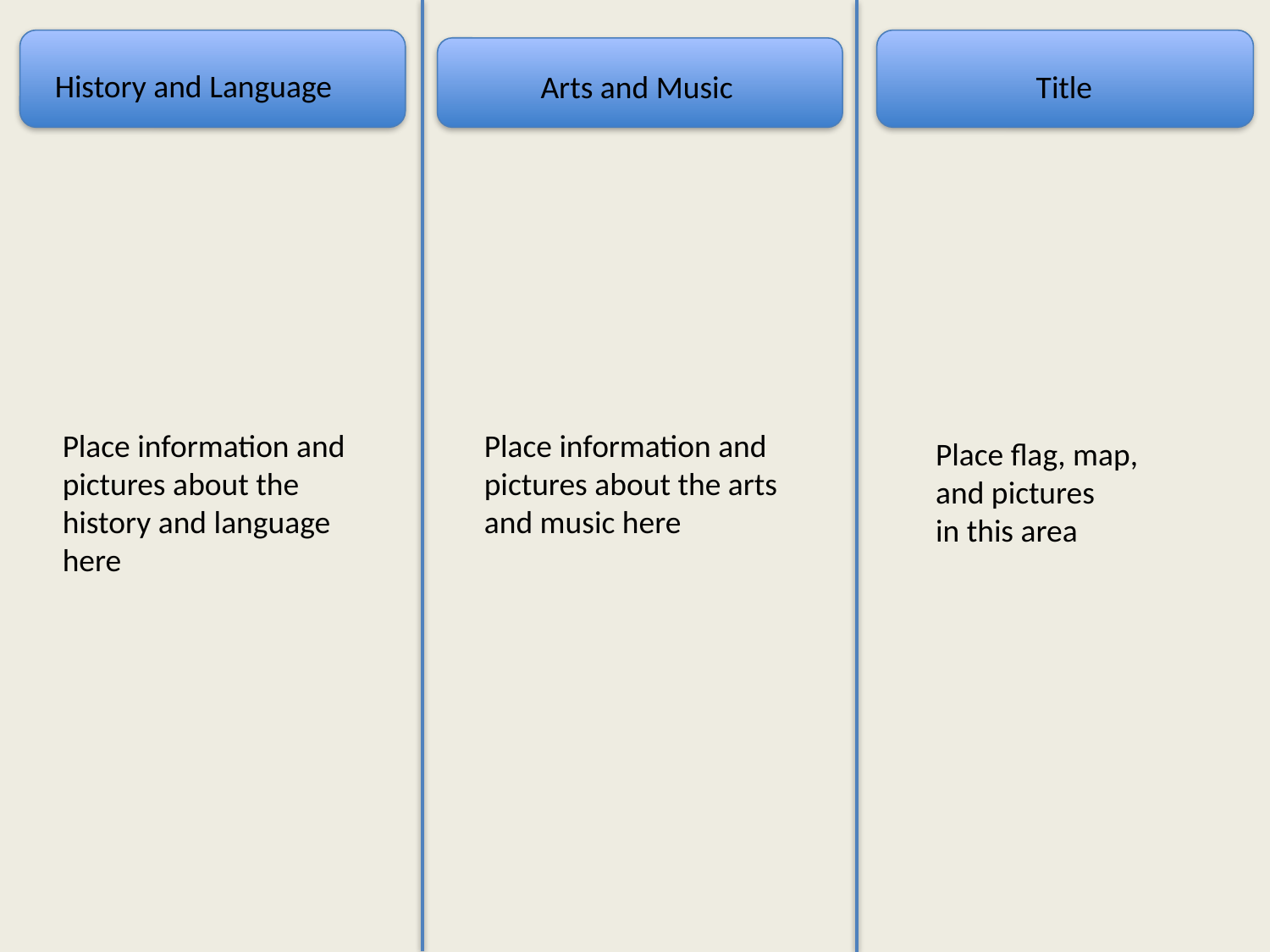

History and Language
Title
Arts and Music

Place flag, map, and pictures
in this area

Place information and pictures about the history and language here

Place information and pictures about the arts and music here